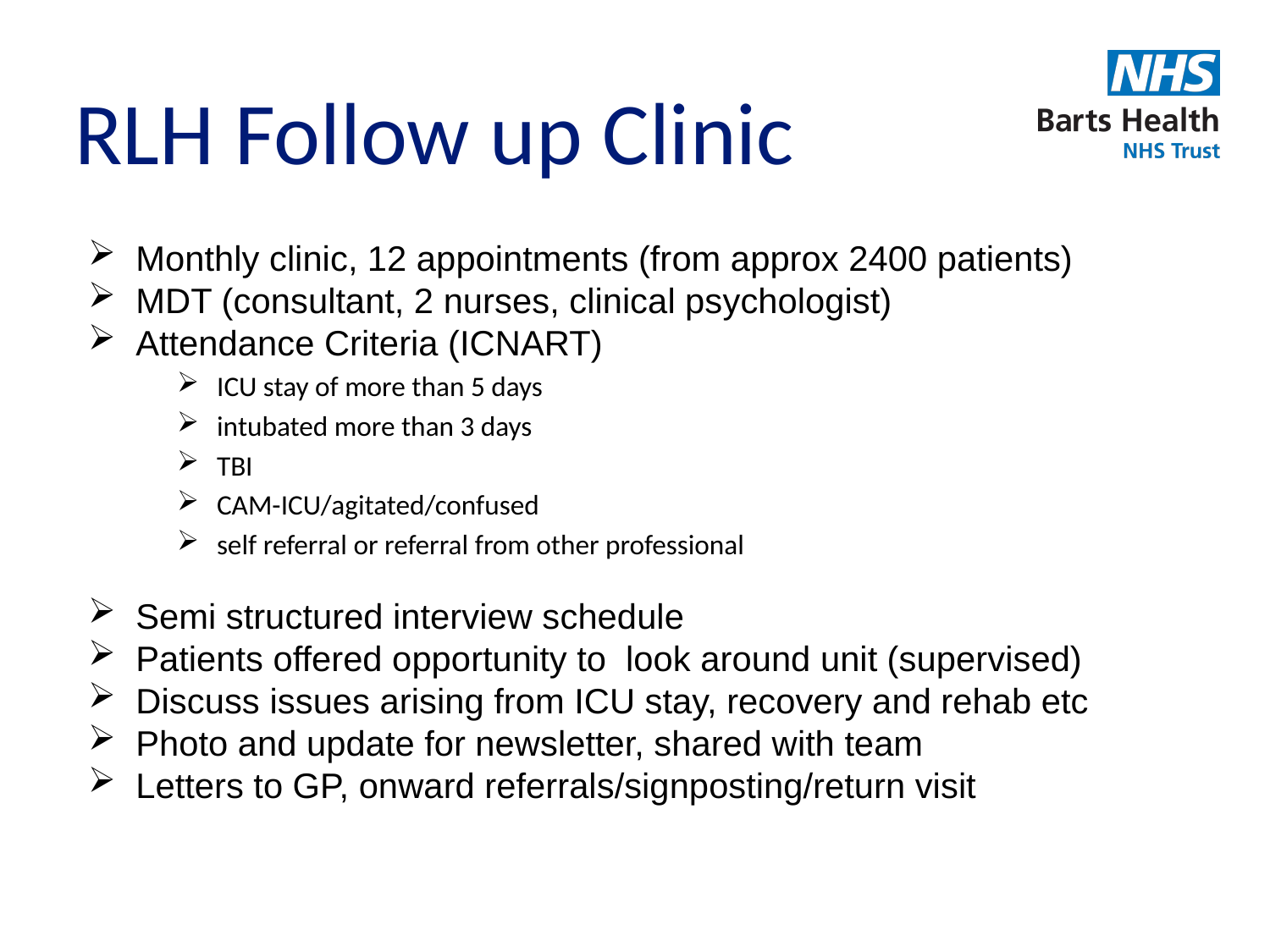

# RLH Follow up Clinic
Monthly clinic, 12 appointments (from approx 2400 patients)
MDT (consultant, 2 nurses, clinical psychologist)
Attendance Criteria (ICNART)
ICU stay of more than 5 days
intubated more than 3 days
TBI
CAM-ICU/agitated/confused
self referral or referral from other professional

Semi structured interview schedule
Patients offered opportunity to  look around unit (supervised)
Discuss issues arising from ICU stay, recovery and rehab etc
Photo and update for newsletter, shared with team
Letters to GP, onward referrals/signposting/return visit